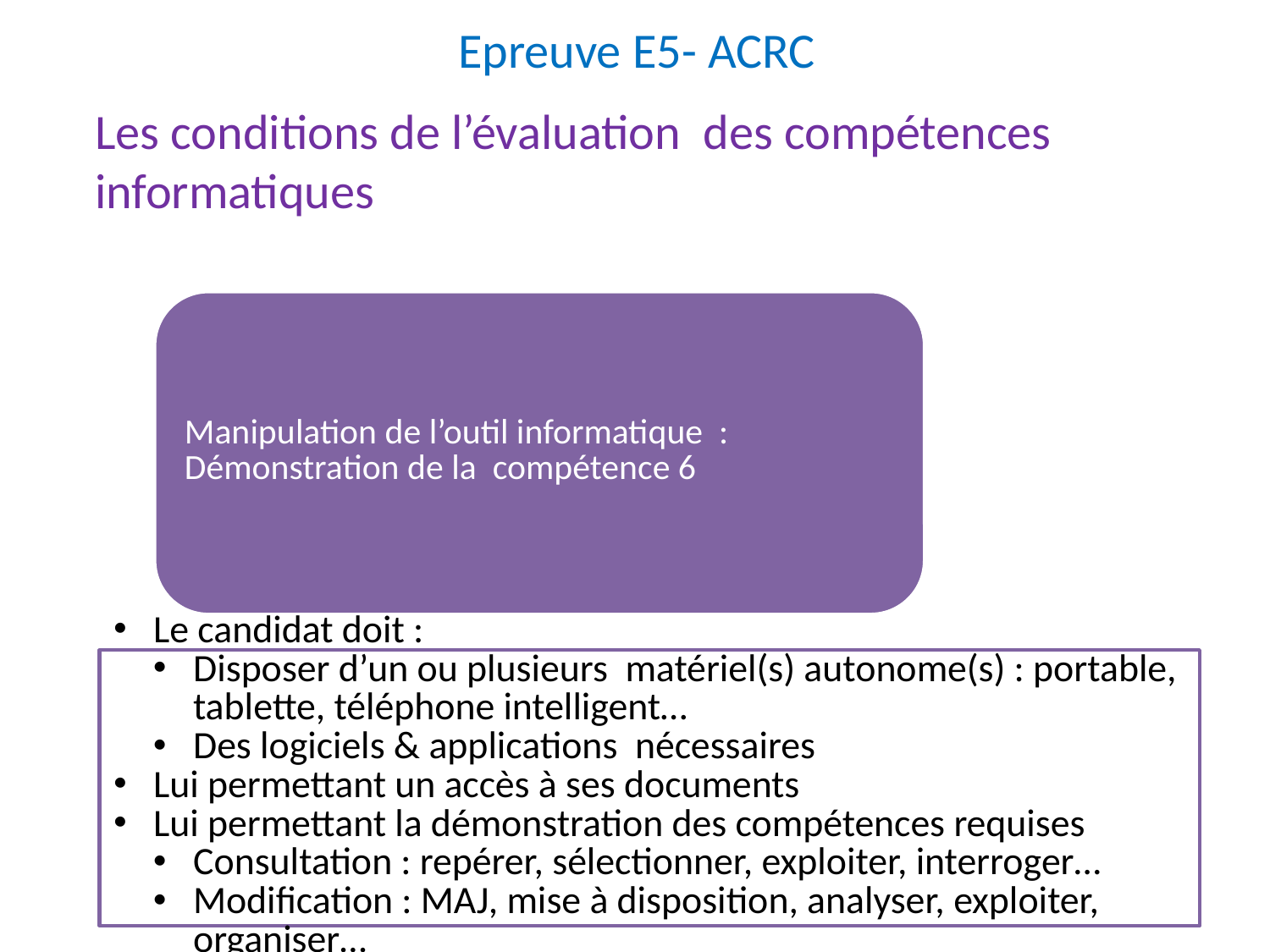

# Epreuve E5- ACRC
Les conditions de l’évaluation  des compétences informatiques
Manipulation de l’outil informatique  : Démonstration de la  compétence 6
Le candidat doit :
Disposer d’un ou plusieurs  matériel(s) autonome(s) : portable, tablette, téléphone intelligent…
Lui permettant un accès à ses documents
Des logiciels & applications  nécessaires
Lui permettant la démonstration des compétences requises
Consultation : repérer, sélectionner, exploiter, interroger…